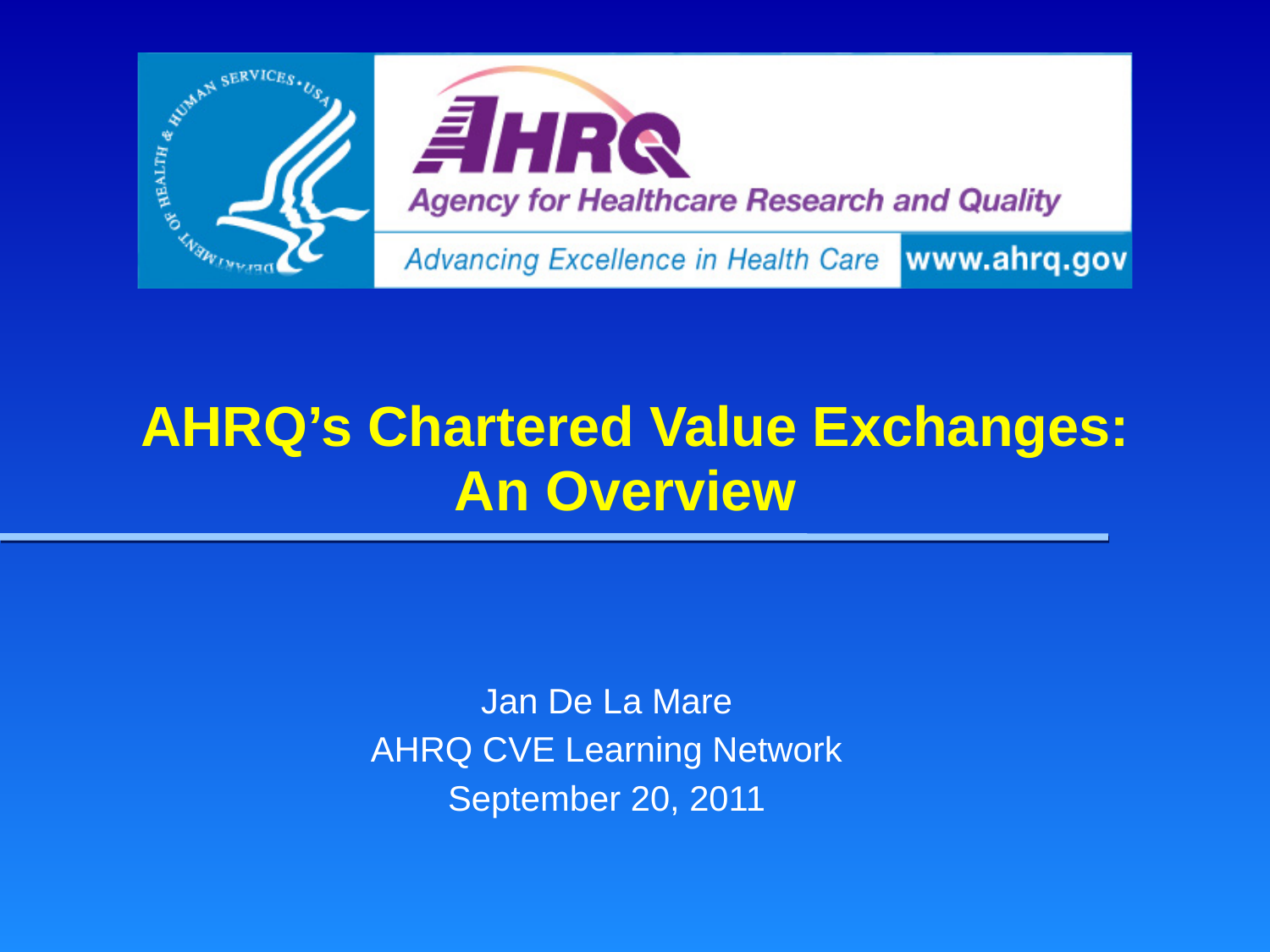

# AHRQ’s Chartered Value Exchanges: An Overview

Jan De La Mare
AHRQ CVE Learning Network
September 20, 2011